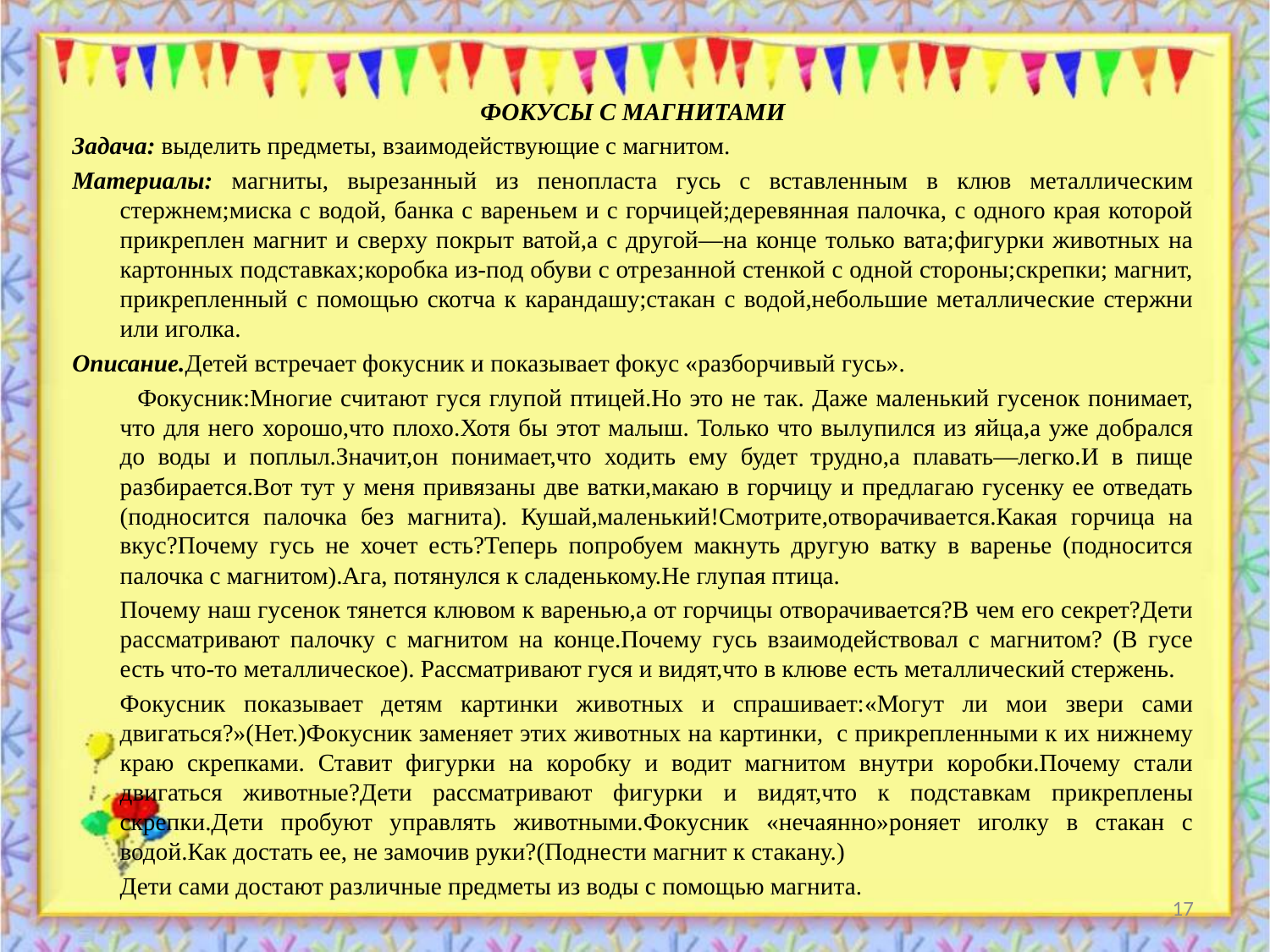

ФОКУСЫ С МАГНИТАМИ
Задача: выделить предметы, взаимодействующие с магнитом.
Материалы: магниты, вырезанный из пенопласта гусь с вставленным в клюв металлическим стержнем;миска с водой, банка с вареньем и с горчицей;деревянная палочка, с одного края которой прикреплен магнит и сверху покрыт ватой,а с другой—на конце только вата;фигурки животных на картонных подставках;коробка из-под обуви с отрезанной стенкой с одной стороны;скрепки; магнит, прикрепленный с помощью скотча к карандашу;стакан с водой,небольшие металлические стержни или иголка.
Описание.Детей встречает фокусник и показывает фокус «разборчивый гусь».
        Фокусник:Многие считают гуся глупой птицей.Но это не так. Даже маленький гусенок понимает, что для него хорошо,что плохо.Хотя бы этот малыш. Только что вылупился из яйца,а уже добрался до воды и поплыл.Значит,он понимает,что ходить ему будет трудно,а плавать—легко.И в пище разбирается.Вот тут у меня привязаны две ватки,макаю в горчицу и предлагаю гусенку ее отведать (подносится палочка без магнита). Кушай,маленький!Смотрите,отворачивается.Какая горчица на вкус?Почему гусь не хочет есть?Теперь попробуем макнуть другую ватку в варенье (подносится палочка с магнитом).Ага, потянулся к сладенькому.Не глупая птица.
	Почему наш гусенок тянется клювом к варенью,а от горчицы отворачивается?В чем его секрет?Дети рассматривают палочку с магнитом на конце.Почему гусь взаимодействовал с магнитом? (В гусе есть что-то металлическое). Рассматривают гуся и видят,что в клюве есть металлический стержень.
	Фокусник показывает детям картинки животных и спрашивает:«Могут ли мои звери сами двигаться?»(Нет.)Фокусник заменяет этих животных на картинки,  с прикрепленными к их нижнему краю скрепками. Ставит фигурки на коробку и водит магнитом внутри коробки.Почему стали двигаться животные?Дети рассматривают фигурки и видят,что к подставкам прикреплены скрепки.Дети пробуют управлять животными.Фокусник «нечаянно»роняет иголку в стакан с водой.Как достать ее, не замочив руки?(Поднести магнит к стакану.)
	Дети сами достают различные предметы из воды с помощью магнита.

17